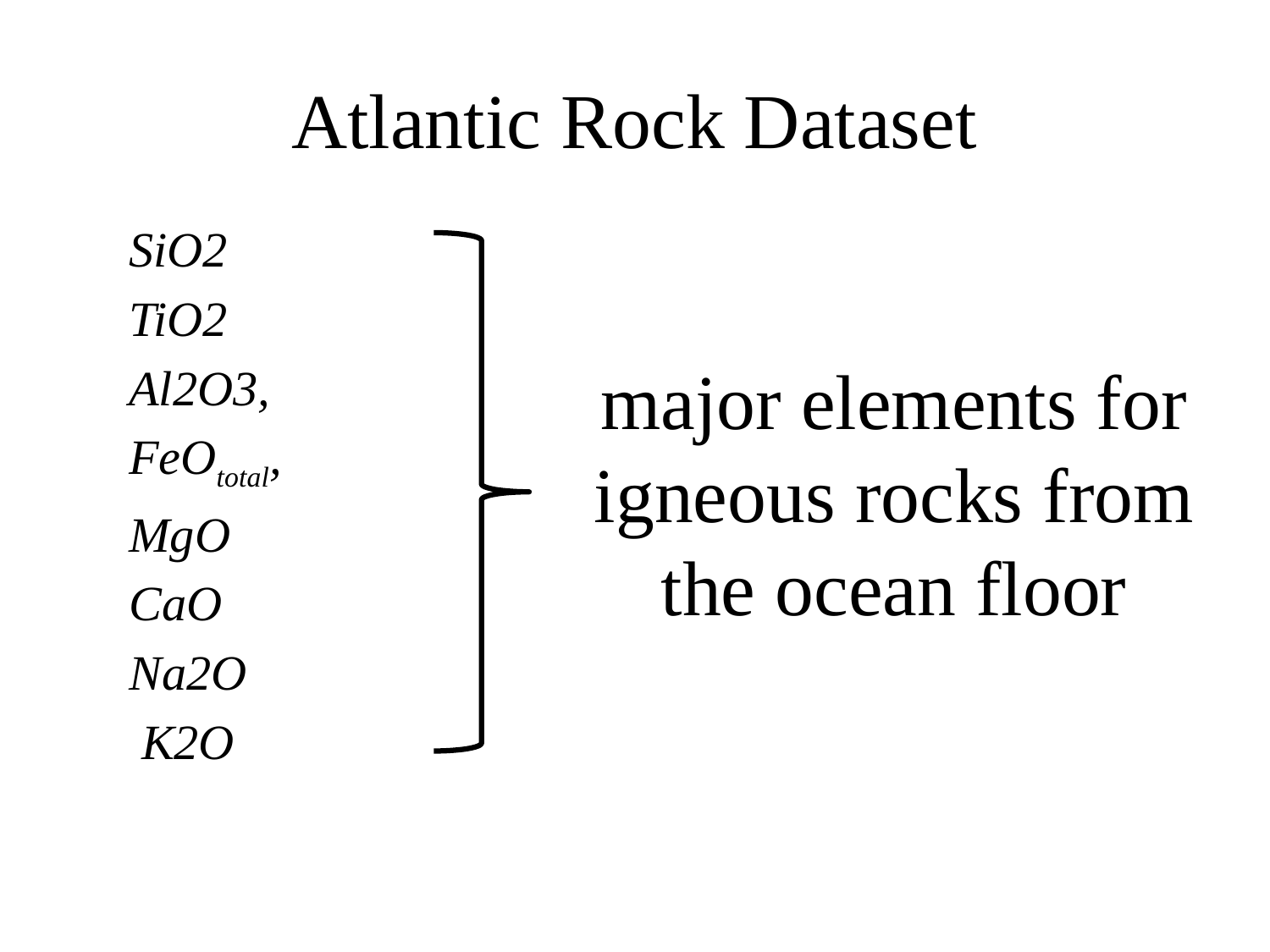

# Atlantic Rock Dataset
SiO2
TiO2
Al2O3,
FeOtotal,
MgO
CaO
Na2O
 K2O

major elements for igneous rocks from the ocean floor